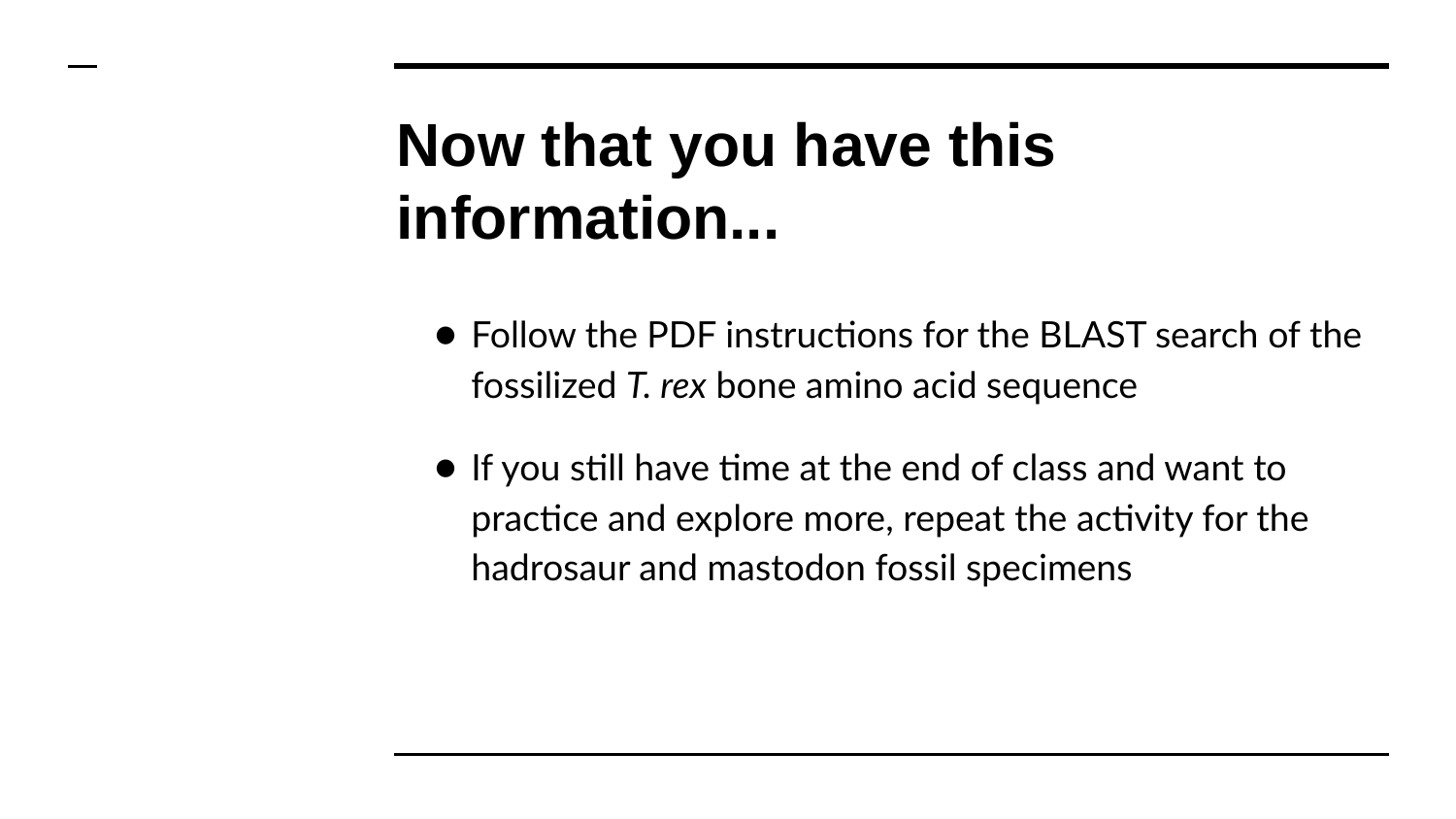

# Now that you have this information...
Follow the PDF instructions for the BLAST search of the fossilized T. rex bone amino acid sequence
If you still have time at the end of class and want to practice and explore more, repeat the activity for the hadrosaur and mastodon fossil specimens